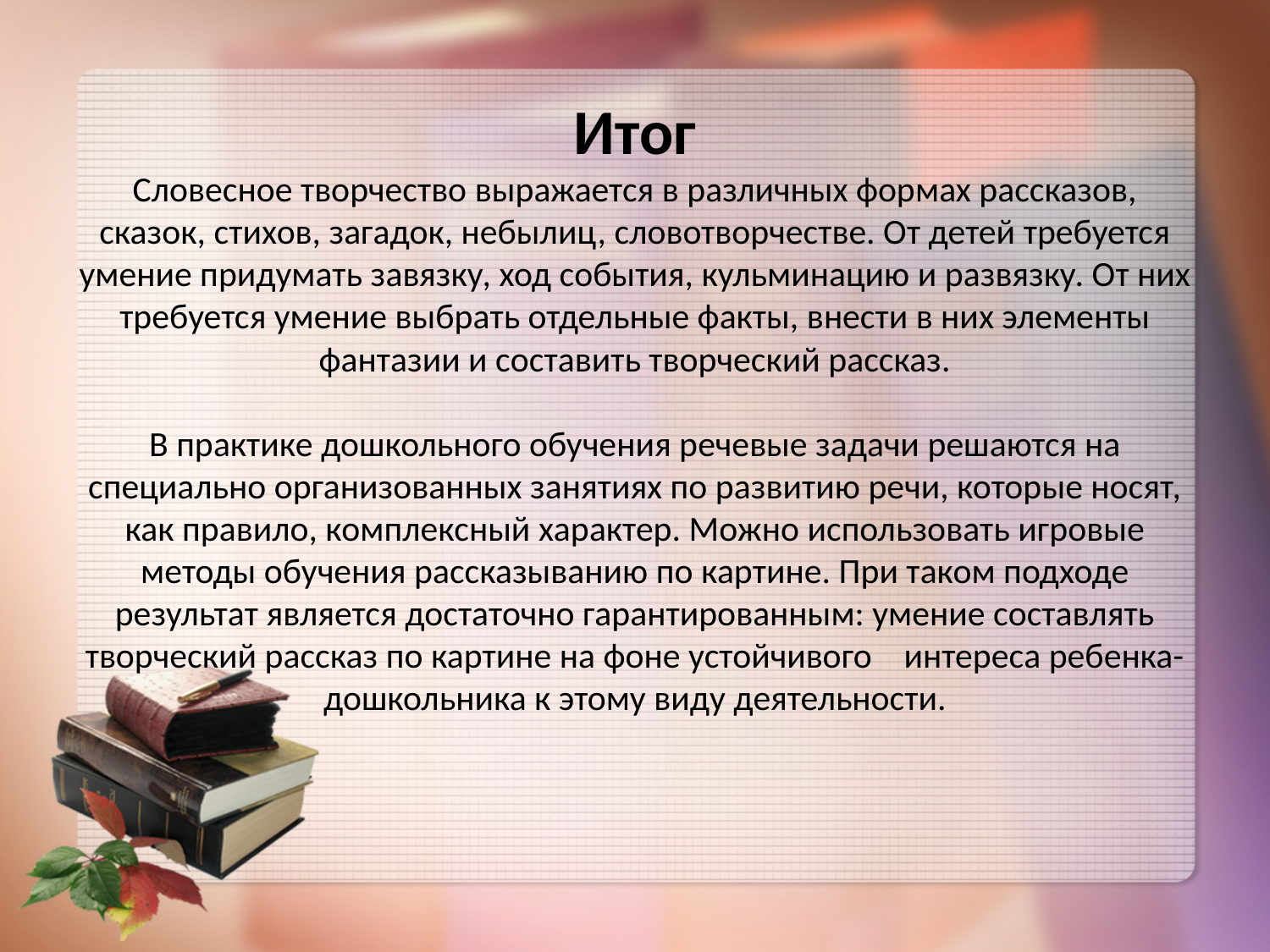

# Итог Словесное творчество выражается в различных формах рассказов, сказок, стихов, загадок, небылиц, словотворчестве. От детей требуется умение придумать завязку, ход события, кульминацию и развязку. От них требуется умение выбрать отдельные факты, внести в них элементы фантазии и составить творческий рассказ. В практике дошкольного обучения речевые задачи решаются на специально организованных занятиях по развитию речи, которые носят, как правило, комплексный характер. Можно использовать игровые методы обучения рассказыванию по картине. При таком подходе результат является достаточно гарантированным: умение составлять творческий рассказ по картине на фоне устойчивого    интереса ребенка-дошкольника к этому виду деятельности.